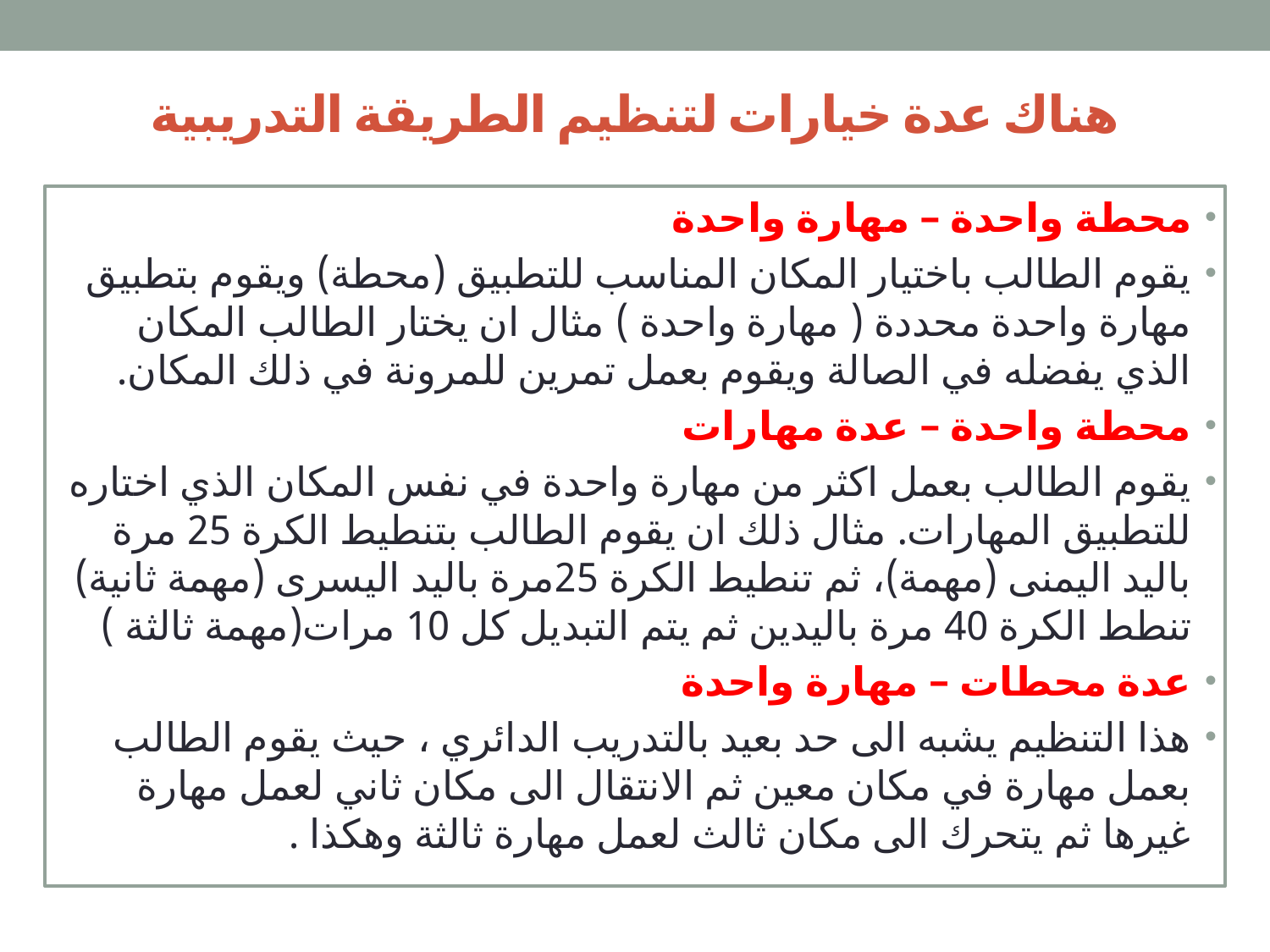

# هناك عدة خيارات لتنظيم الطريقة التدريبية
محطة واحدة – مهارة واحدة
يقوم الطالب باختيار المكان المناسب للتطبيق (محطة) ويقوم بتطبيق مهارة واحدة محددة ( مهارة واحدة ) مثال ان يختار الطالب المكان الذي يفضله في الصالة ويقوم بعمل تمرين للمرونة في ذلك المكان.
محطة واحدة – عدة مهارات
يقوم الطالب بعمل اكثر من مهارة واحدة في نفس المكان الذي اختاره للتطبيق المهارات. مثال ذلك ان يقوم الطالب بتنطيط الكرة 25 مرة باليد اليمنى (مهمة)، ثم تنطيط الكرة 25مرة باليد اليسرى (مهمة ثانية) تنطط الكرة 40 مرة باليدين ثم يتم التبديل كل 10 مرات(مهمة ثالثة )
عدة محطات – مهارة واحدة
هذا التنظيم يشبه الى حد بعيد بالتدريب الدائري ، حيث يقوم الطالب بعمل مهارة في مكان معين ثم الانتقال الى مكان ثاني لعمل مهارة غيرها ثم يتحرك الى مكان ثالث لعمل مهارة ثالثة وهكذا .